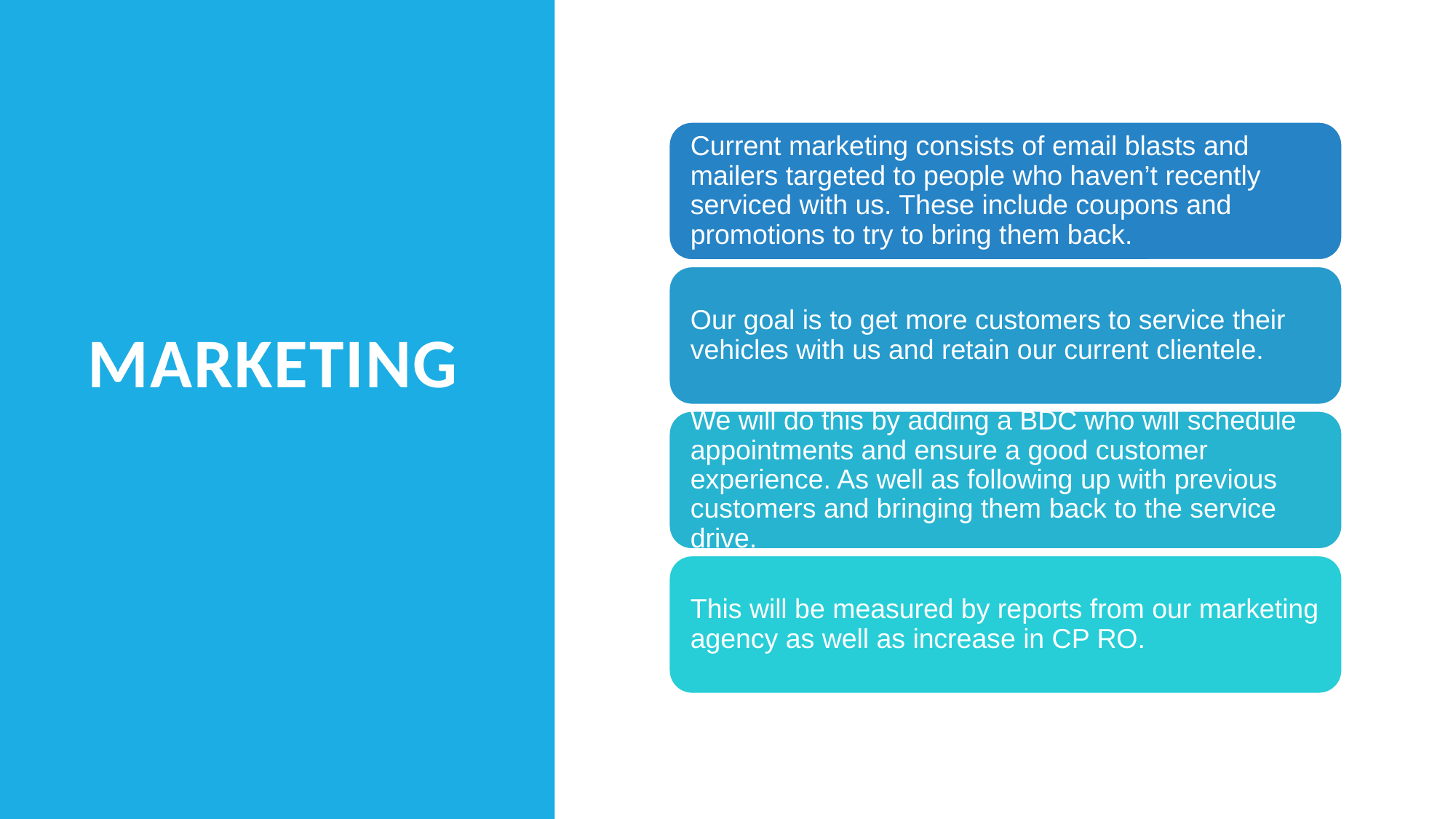

# Marketing
Current marketing consists of email blasts and mailers targeted to people who haven’t recently serviced with us. These include coupons and promotions to try to bring them back.
Our goal is to get more customers to service their vehicles with us and retain our current clientele.
We will do this by adding a BDC who will schedule appointments and ensure a good customer experience. As well as following up with previous customers and bringing them back to the service drive.
This will be measured by reports from our marketing agency as well as increase in CP RO.